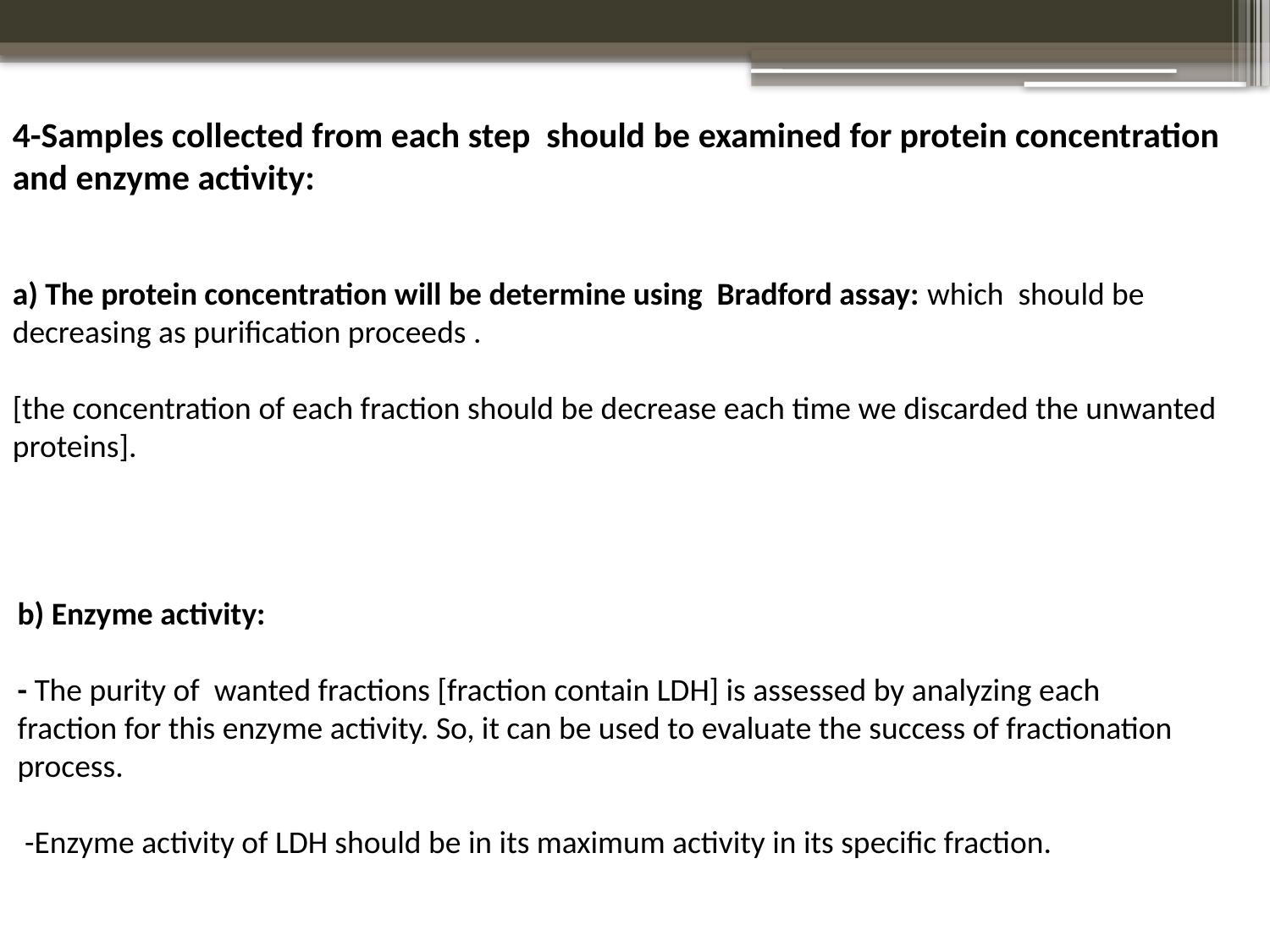

4-Samples collected from each step  should be examined for protein concentration  and enzyme activity:

a) The protein concentration will be determine using  Bradford assay: which  should be decreasing as purification proceeds .

[the concentration of each fraction should be decrease each time we discarded the unwanted proteins].

b) Enzyme activity:

- The purity of  wanted fractions [fraction contain LDH] is assessed by analyzing each fraction for this enzyme activity. So, it can be used to evaluate the success of fractionation process.

 -Enzyme activity of LDH should be in its maximum activity in its specific fraction.